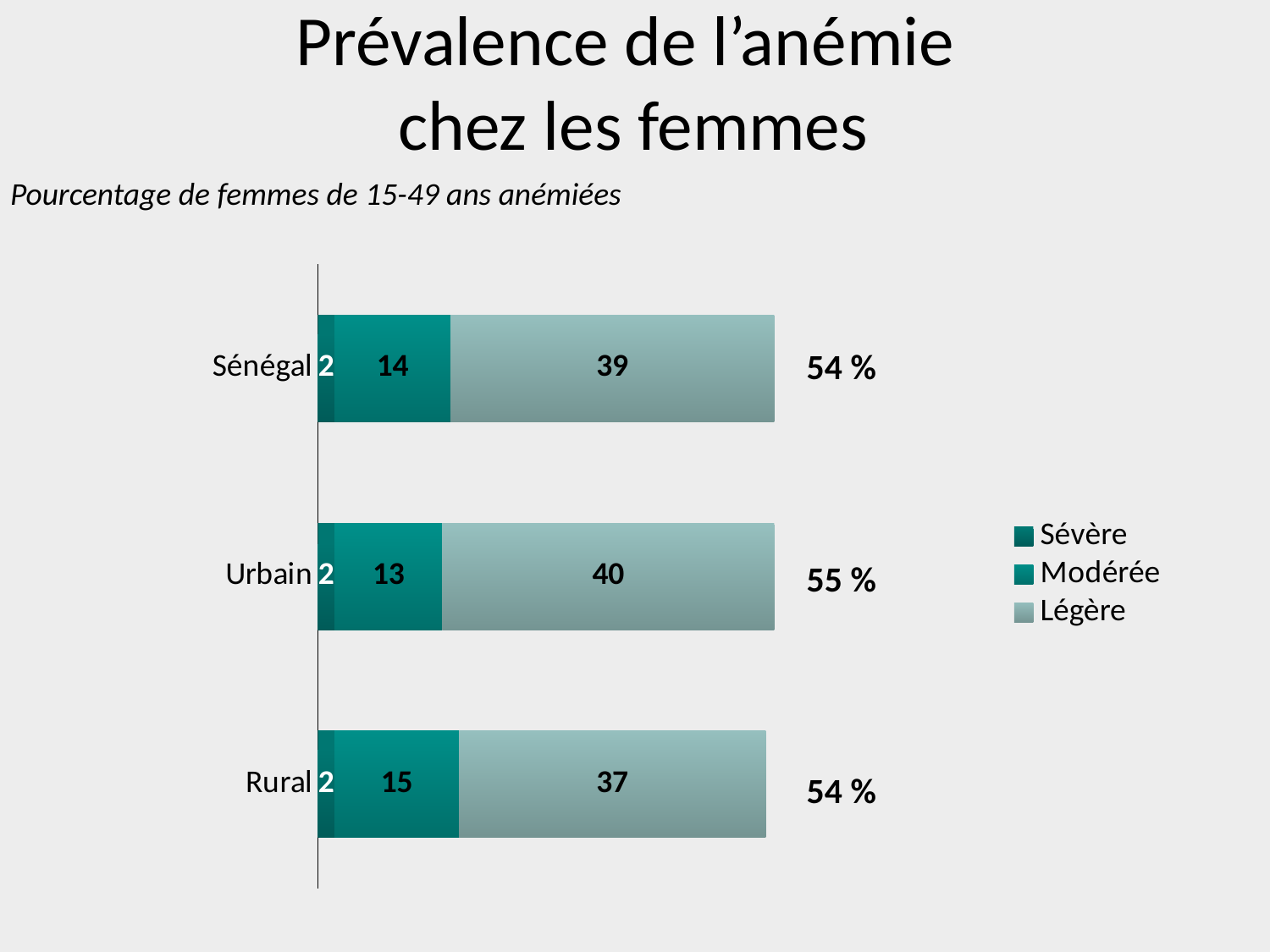

# Prévalence de l’anémie chez les femmes
Pourcentage de femmes de 15-49 ans anémiées

### Chart

| Category | Sévère | Modérée | Légère |
|---|---|---|---|
| Rural | 2.0 | 15.0 | 37.0 |
| Urbain | 2.0 | 13.0 | 40.0 |
| Sénégal | 2.0 | 14.0 | 39.0 |
54 %
55 %
54 %